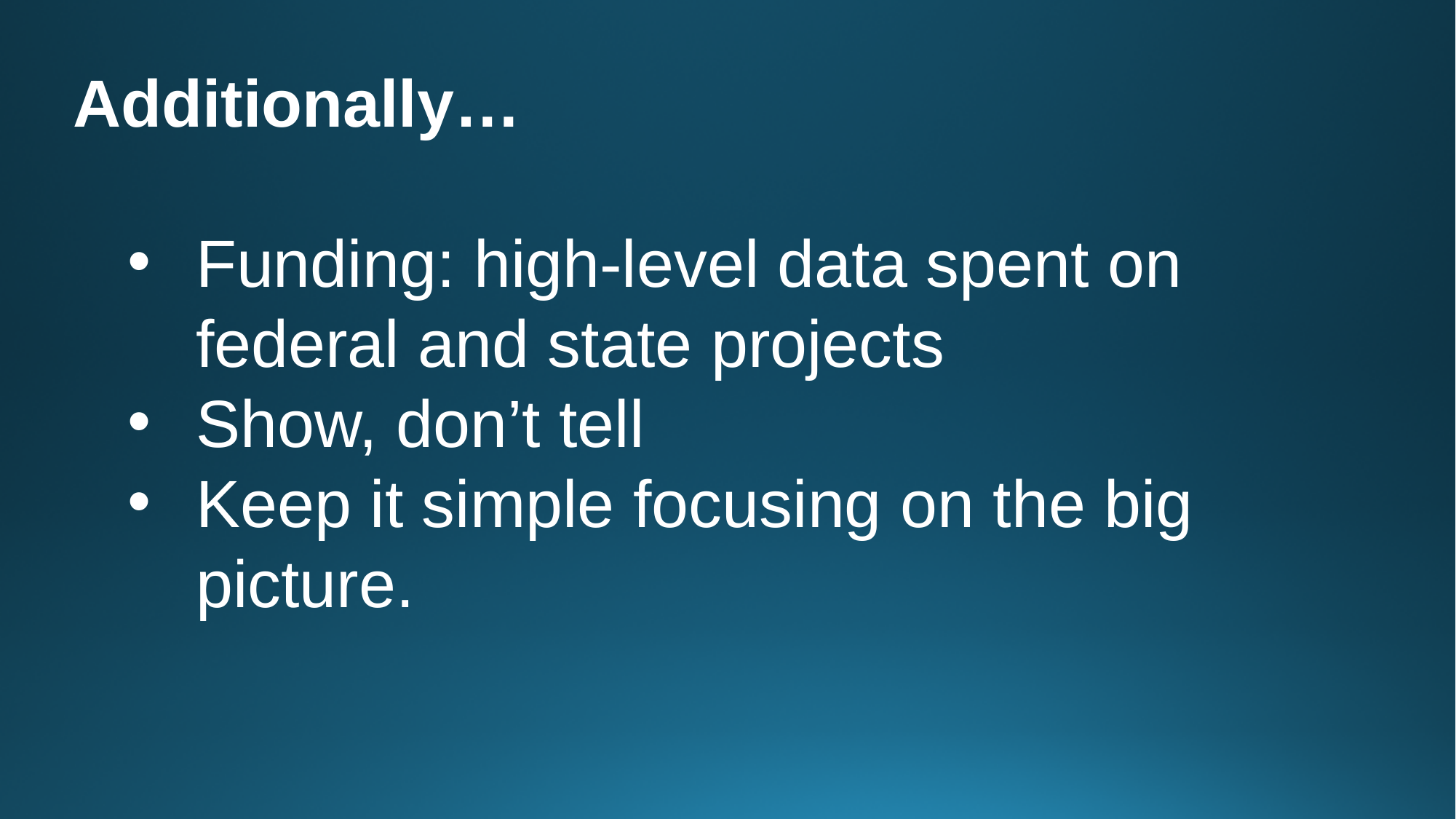

Additionally…

Funding: high-level data spent on federal and state projects
Show, don’t tell
Keep it simple focusing on the big picture.